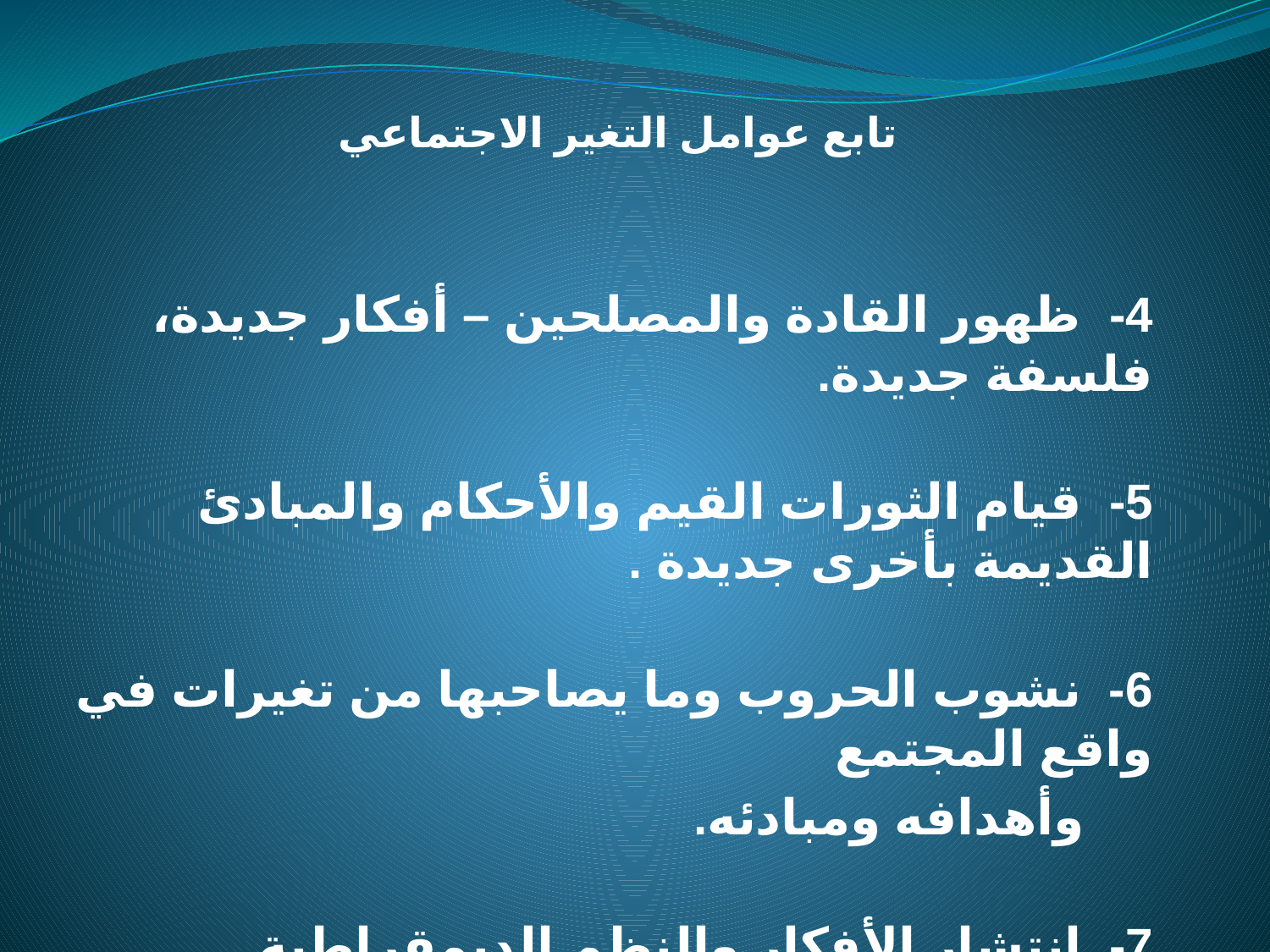

# تابع عوامل التغير الاجتماعي
4-  ظهور القادة والمصلحين – أفكار جديدة، فلسفة جديدة.
5-  قيام الثورات القيم والأحكام والمبادئ القديمة بأخرى جديدة .
6-  نشوب الحروب وما يصاحبها من تغيرات في واقع المجتمع
     وأهدافه ومبادئه.
7-  انتشار الأفكار والنظم الديمقراطية .